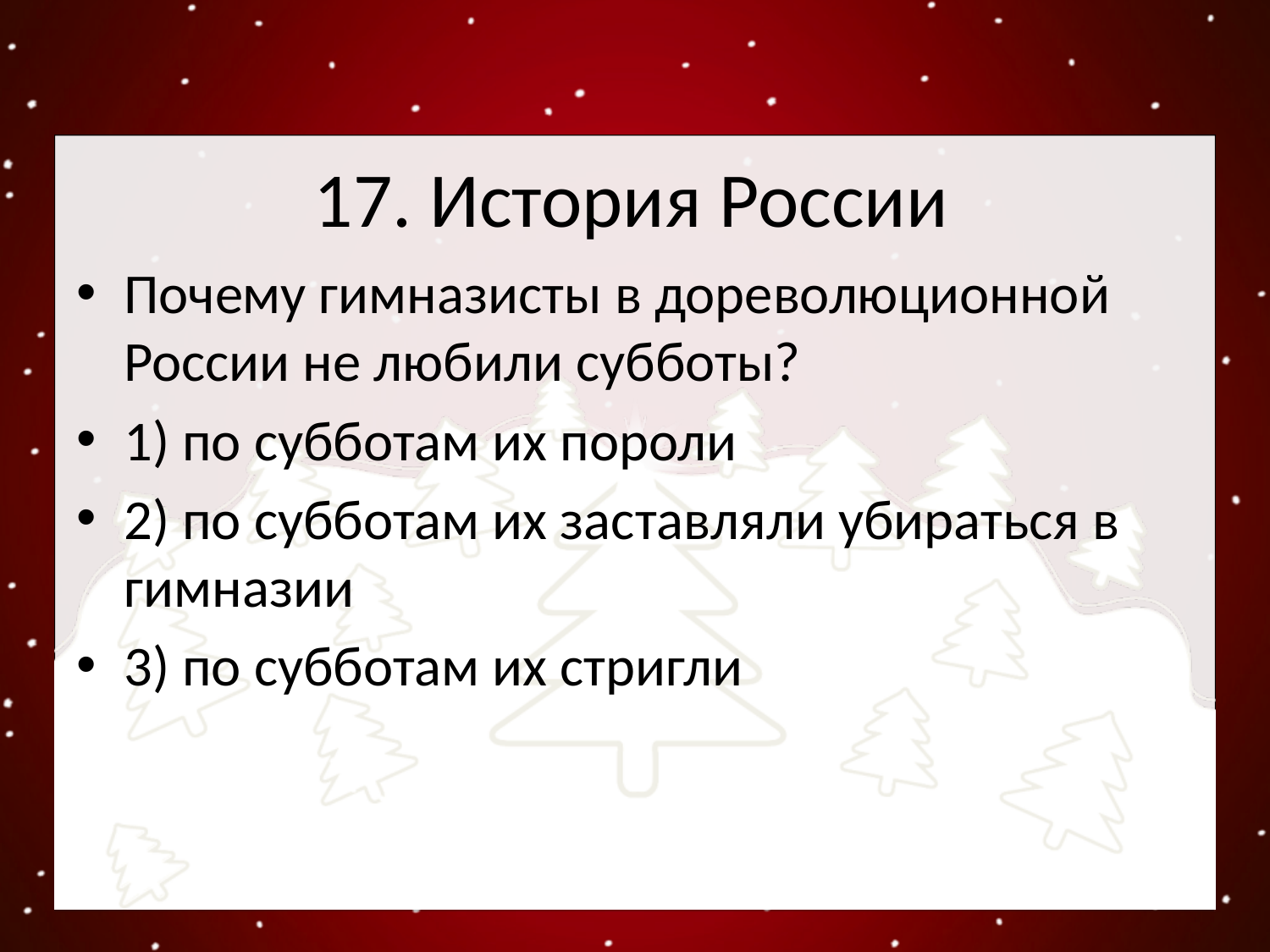

# 17. История России
Почему гимназисты в дореволюционной России не любили субботы?
1) по субботам их пороли
2) по субботам их заставляли убираться в гимназии
3) по субботам их стригли